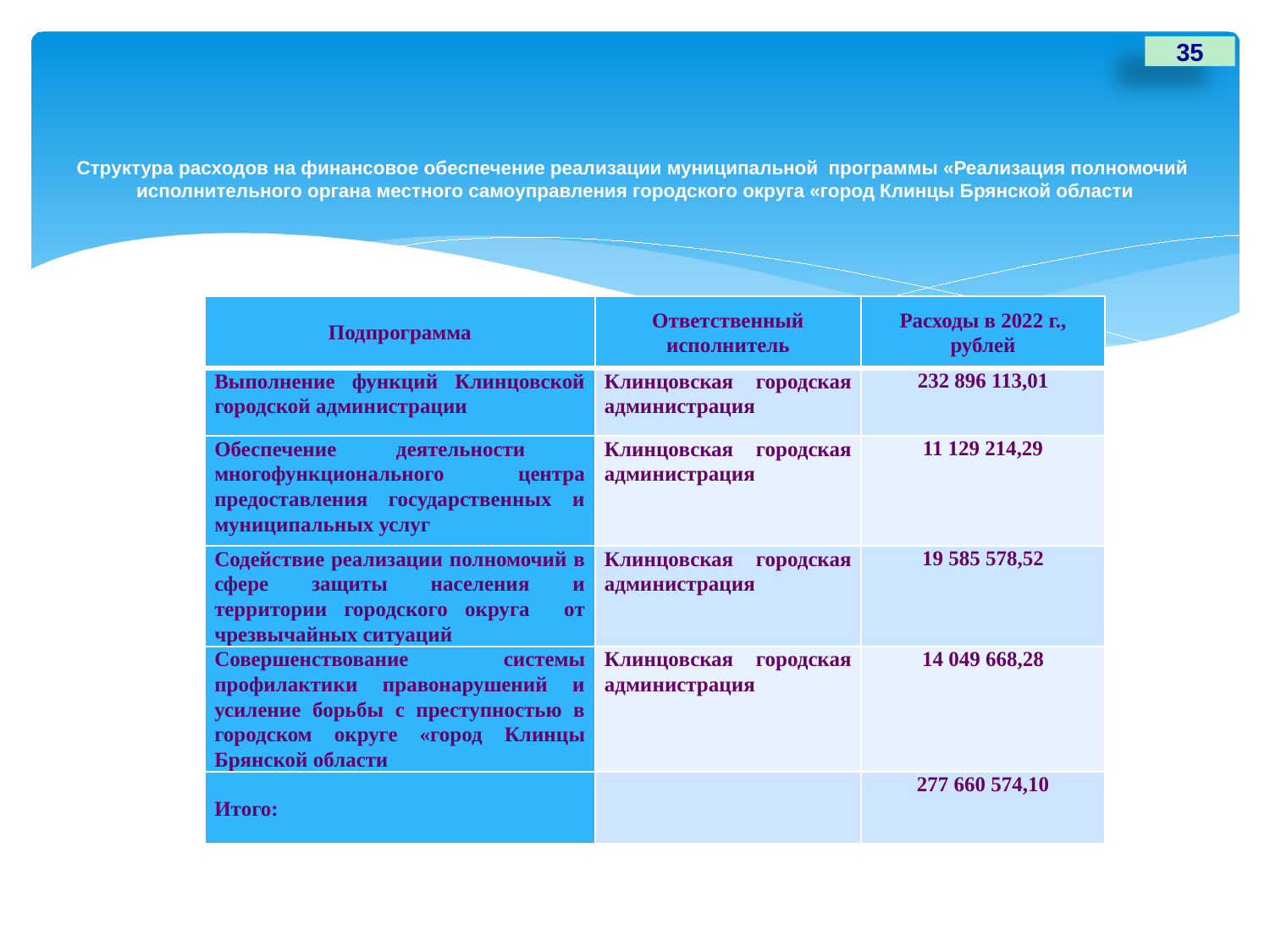

35
# Структура расходов на финансовое обеспечение реализации муниципальной  программы «Реализация полномочий  исполнительного органа местного самоуправления городского округа «город Клинцы Брянской области
| Подпрограмма | Ответственный исполнитель | Расходы в 2022 г., рублей |
| --- | --- | --- |
| Выполнение функций Клинцовской городской администрации | Клинцовская городская администрация | 232 896 113,01 |
| Обеспечение деятельности многофункционального центра предоставления государственных и муниципальных услуг | Клинцовская городская администрация | 11 129 214,29 |
| Содействие реализации полномочий в сфере защиты населения и территории городского округа от чрезвычайных ситуаций | Клинцовская городская администрация | 19 585 578,52 |
| Совершенствование системы профилактики правонарушений и усиление борьбы с преступностью в городском округе «город Клинцы Брянской области | Клинцовская городская администрация | 14 049 668,28 |
| Итого: |  | 277 660 574,10 |